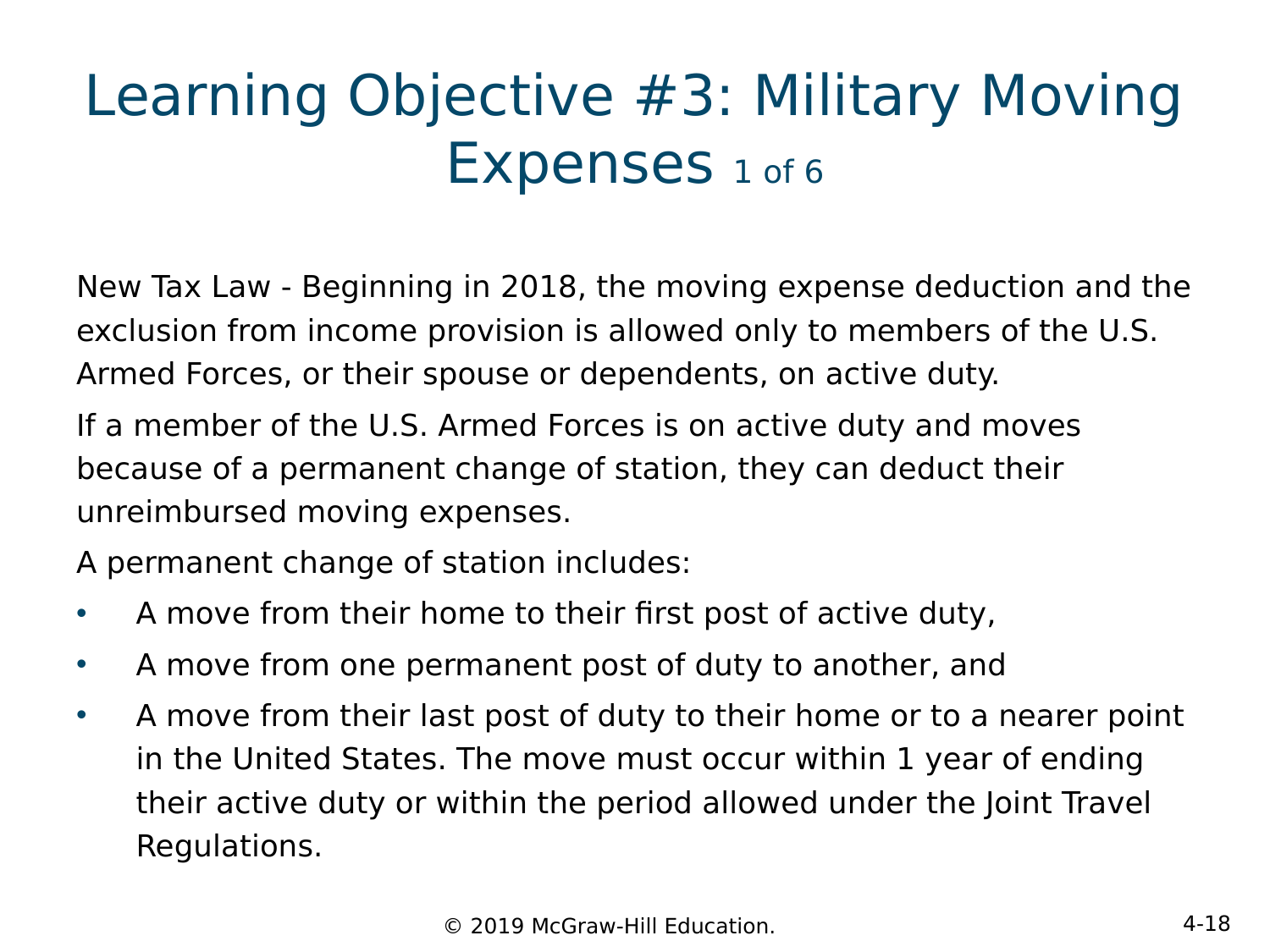

# Learning Objective #3: Military Moving Expenses 1 of 6
New Tax Law - Beginning in 2018, the moving expense deduction and the exclusion from income provision is allowed only to members of the U.S. Armed Forces, or their spouse or dependents, on active duty.
If a member of the U.S. Armed Forces is on active duty and moves because of a permanent change of station, they can deduct their unreimbursed moving expenses.
A permanent change of station includes:
A move from their home to their first post of active duty,
A move from one permanent post of duty to another, and
A move from their last post of duty to their home or to a nearer point in the United States. The move must occur within 1 year of ending their active duty or within the period allowed under the Joint Travel Regulations.